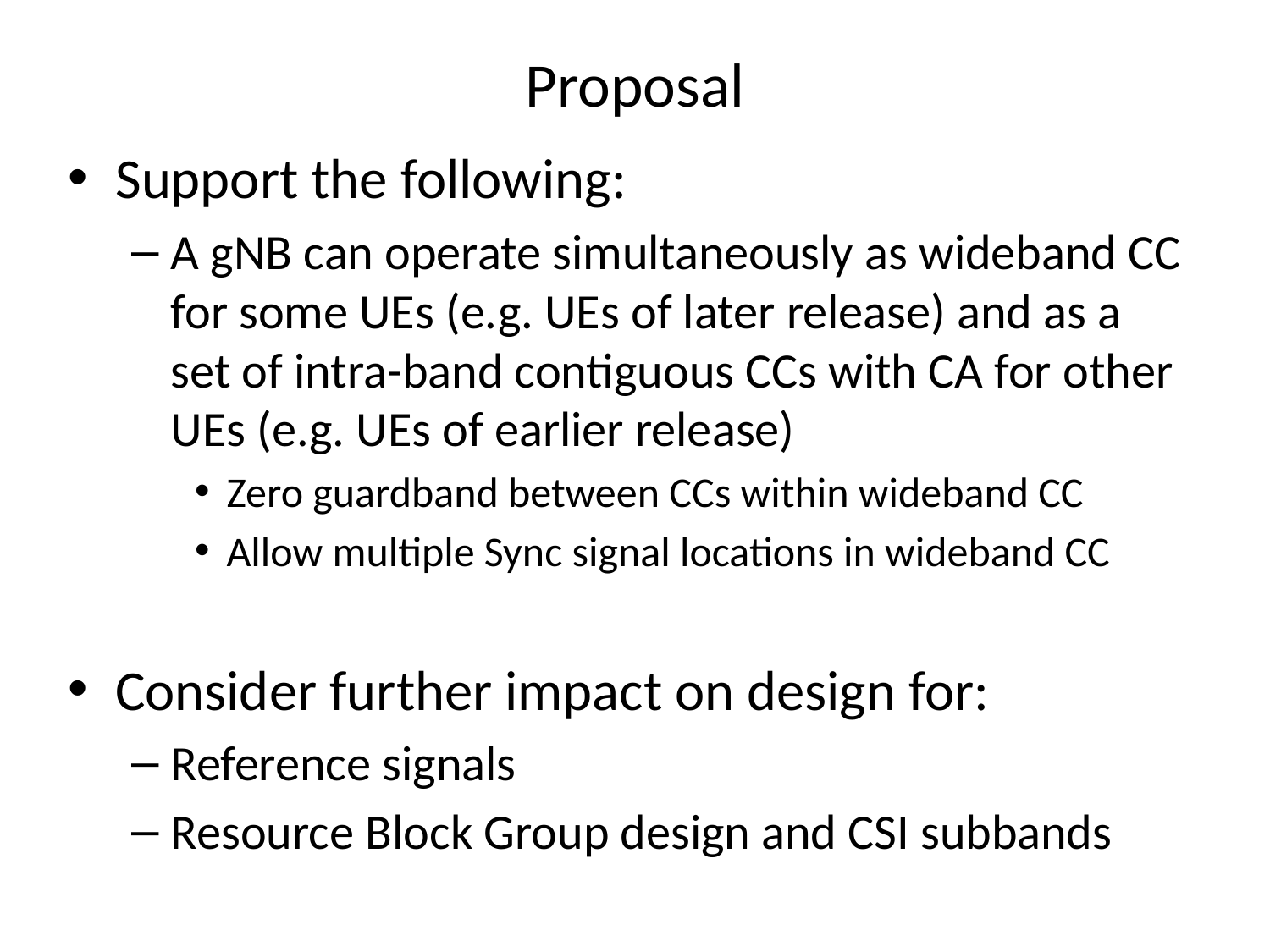

# Proposal
Support the following:
A gNB can operate simultaneously as wideband CC for some UEs (e.g. UEs of later release) and as a set of intra-band contiguous CCs with CA for other UEs (e.g. UEs of earlier release)
Zero guardband between CCs within wideband CC
Allow multiple Sync signal locations in wideband CC

Consider further impact on design for:
Reference signals
Resource Block Group design and CSI subbands